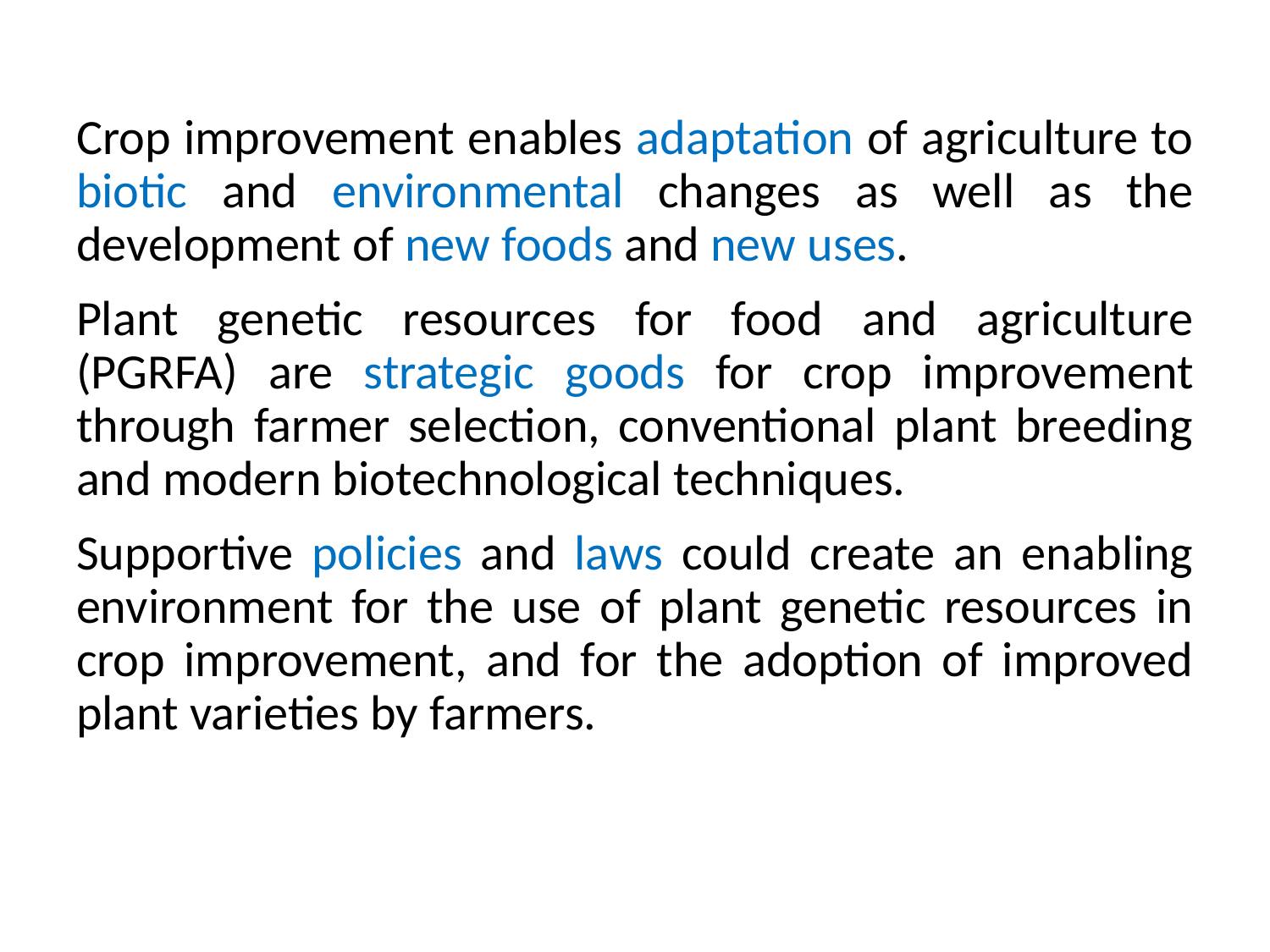

Crop improvement enables adaptation of agriculture to biotic and environmental changes as well as the development of new foods and new uses.
Plant genetic resources for food and agriculture (PGRFA) are strategic goods for crop improvement through farmer selection, conventional plant breeding and modern biotechnological techniques.
Supportive policies and laws could create an enabling environment for the use of plant genetic resources in crop improvement, and for the adoption of improved plant varieties by farmers.